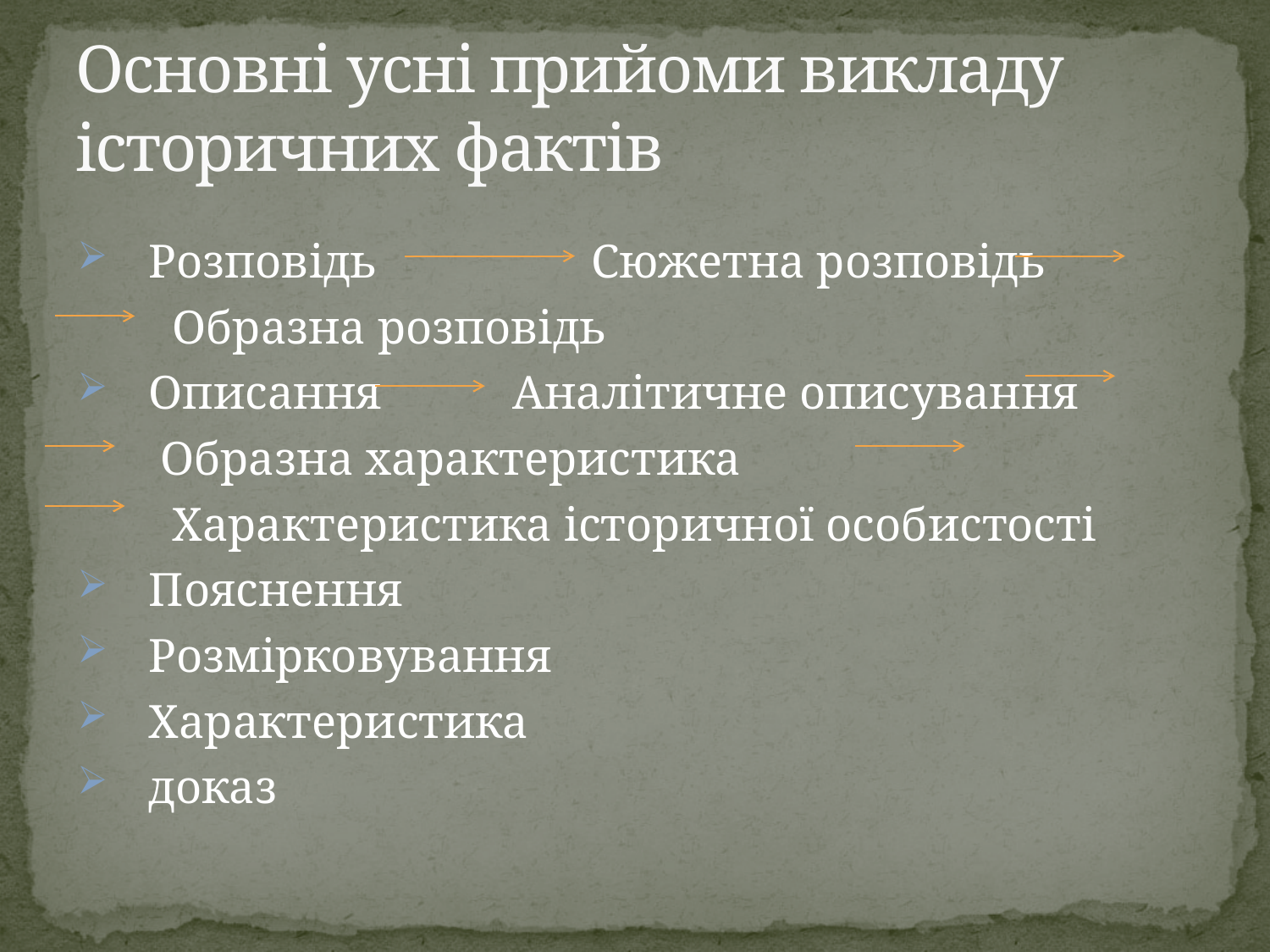

# Основні усні прийоми викладу історичних фактів
Розповідь                  Сюжетна розповідь
        Образна розповідь
Описання           Аналітичне описування
       Образна характеристика
        Характеристика історичної особистості
Пояснення
Розмірковування
Характеристика
доказ